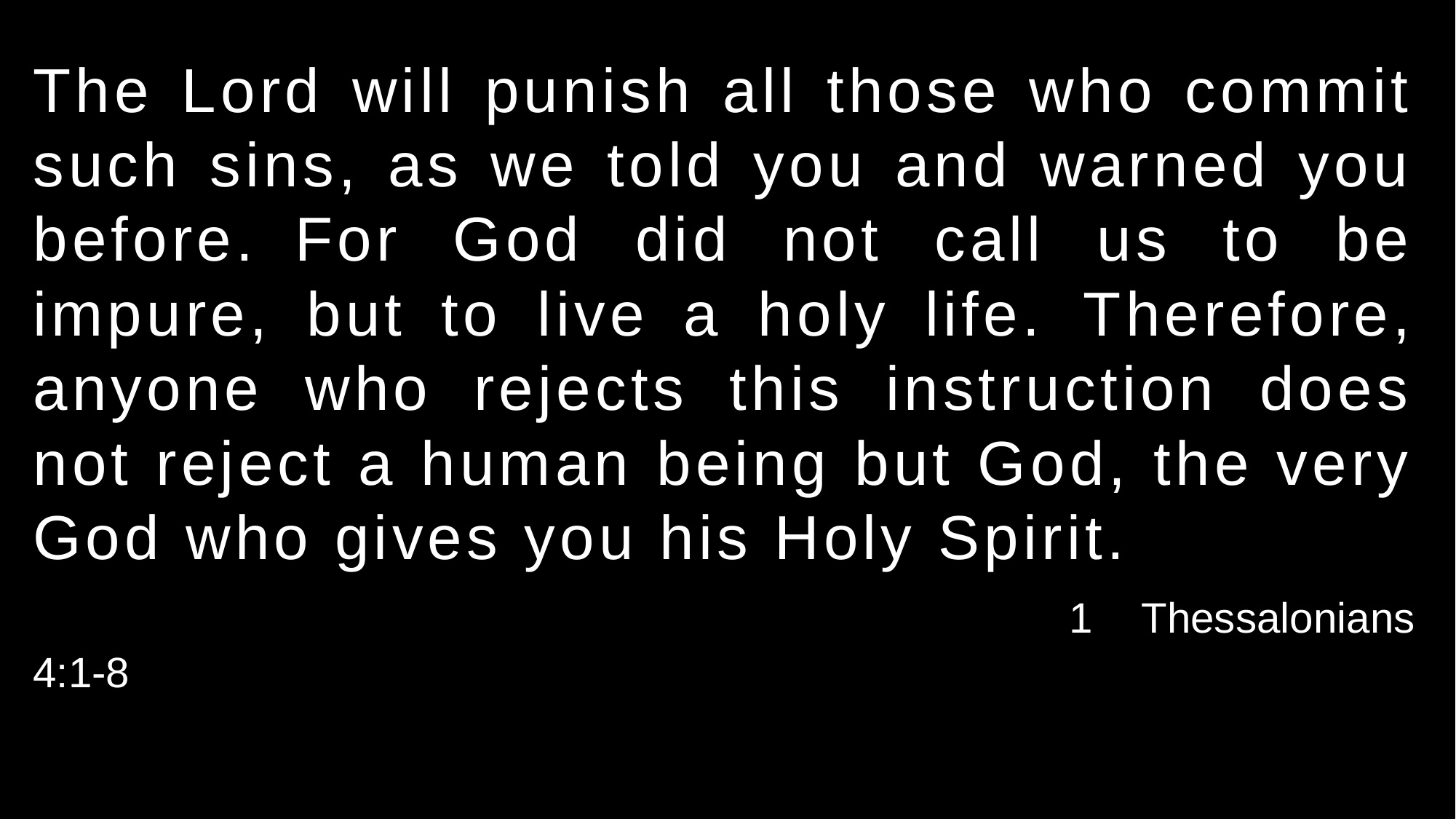

The Lord will punish all those who commit such sins, as we told you and warned you before.  For God did not call us to be impure, but to live a holy life.  Therefore, anyone who rejects this instruction does not reject a human being but God, the very God who gives you his Holy Spirit.
									 1 Thessalonians 4:1-8